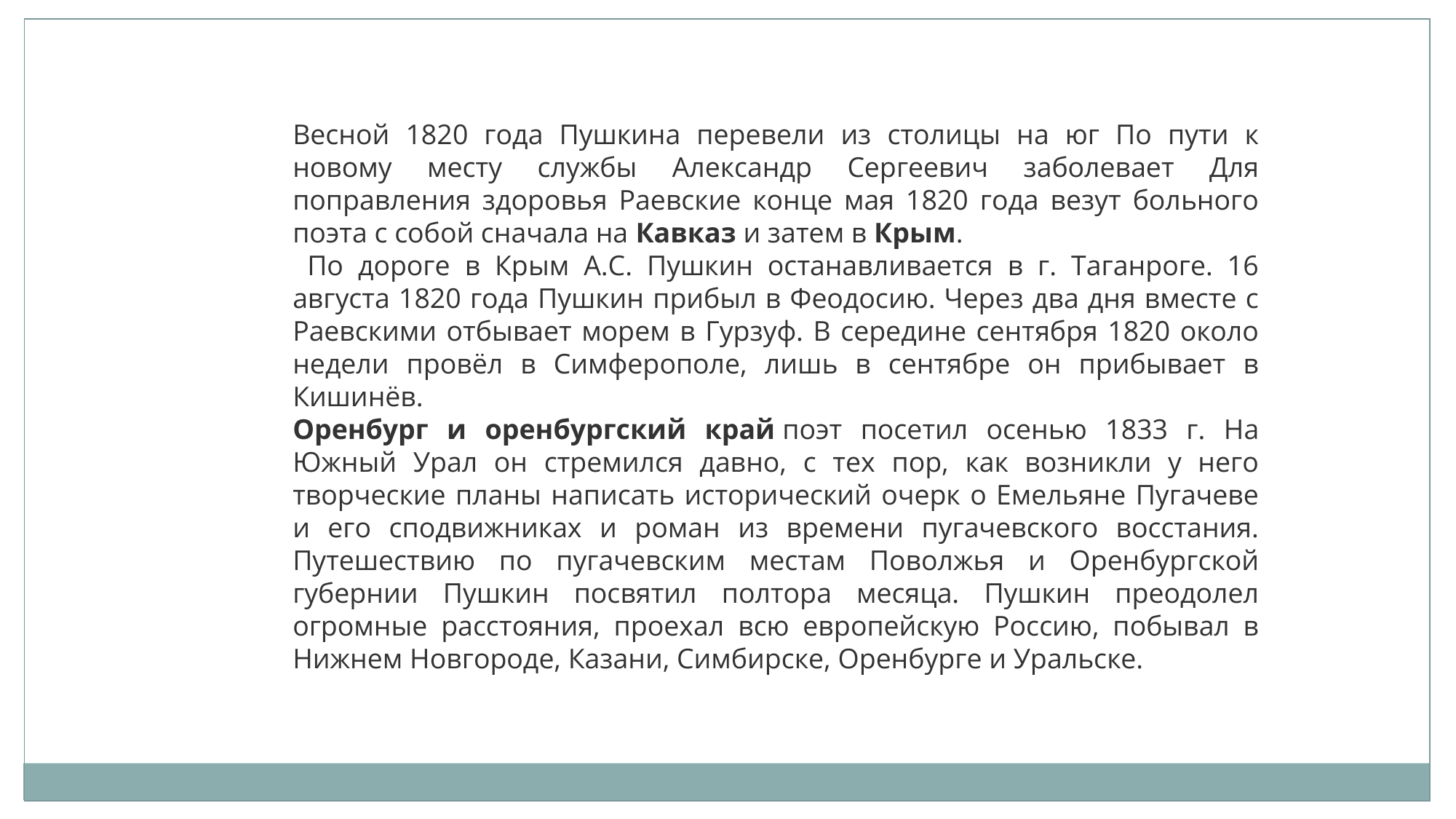

Весной 1820 года Пушкина перевели из столицы на юг По пути к новому месту службы Александр Сергеевич заболевает Для поправления здоровья Раевские конце мая 1820 года везут больного поэта с собой сначала на Кавказ и затем в Крым.
 По дороге в Крым А.С. Пушкин останавливается в г. Таганроге. 16 августа 1820 года Пушкин прибыл в Феодосию. Через два дня вместе с Раевскими отбывает морем в Гурзуф. В середине сентября 1820 около недели провёл в Симферополе, лишь в сентябре он прибывает в Кишинёв.
Оренбург и оренбургский край поэт посетил осенью 1833 г. На Южный Урал он стремился давно, с тех пор, как возникли у него творческие планы написать исторический очерк о Емельяне Пугачеве и его сподвижниках и роман из времени пугачевского восстания. Путешествию по пугачевским местам Поволжья и Оренбургской губернии Пушкин посвятил полтора месяца. Пушкин преодолел огромные расстояния, проехал всю европейскую Россию, побывал в Нижнем Новгороде, Казани, Симбирске, Оренбурге и Уральске.
Весной 1820 года Пушкина вызвали к военному генерал-губернатору Петербурга графу М. А. Милорадовичу для объяснения по поводу содержания его стихотворений (в том числе эпиграмм на Аракчеева, архимандрита Фотия и самого Александра I), несовместимых со статусом государственного чиновника. Шла речь о его высылке в Сибирь или заточении в Соловецкий монастырь. Лишь благодаря хлопотам друзей, прежде всего Н.М. Карамзина, удалось добиться смягчения наказания. Его перевели из столицы на юг в кишинёвскую канцелярию И. Н. Инзова. По пути к новому месту службы Александр Сергеевич заболевает воспалением лёгких, искупавшись в Днепре. Для поправления здоровья Раевские конце мая 1820 года везут больного поэта с собой сначала на Кавказ и затем в Крым.
Два месяца Пушкин провел в Горячеводске (Кисловодске), Железноводске. Курорт еще не был тогда благоустроен. «Ванны находились в лачужках, наскоро построенных», - вспоминал позже Пушкин. Источники находились в первобытном состоянии. «Мы черпали кипучую воду ковшиком из Куры или дном разбитой бутылки...» [2]. Здоровье поэта укреплялось. После четырёхлетнего пребывания на юге Пушкин больше ни разу не был серьёзно болен. Воды ему чрезвычайно помогли.